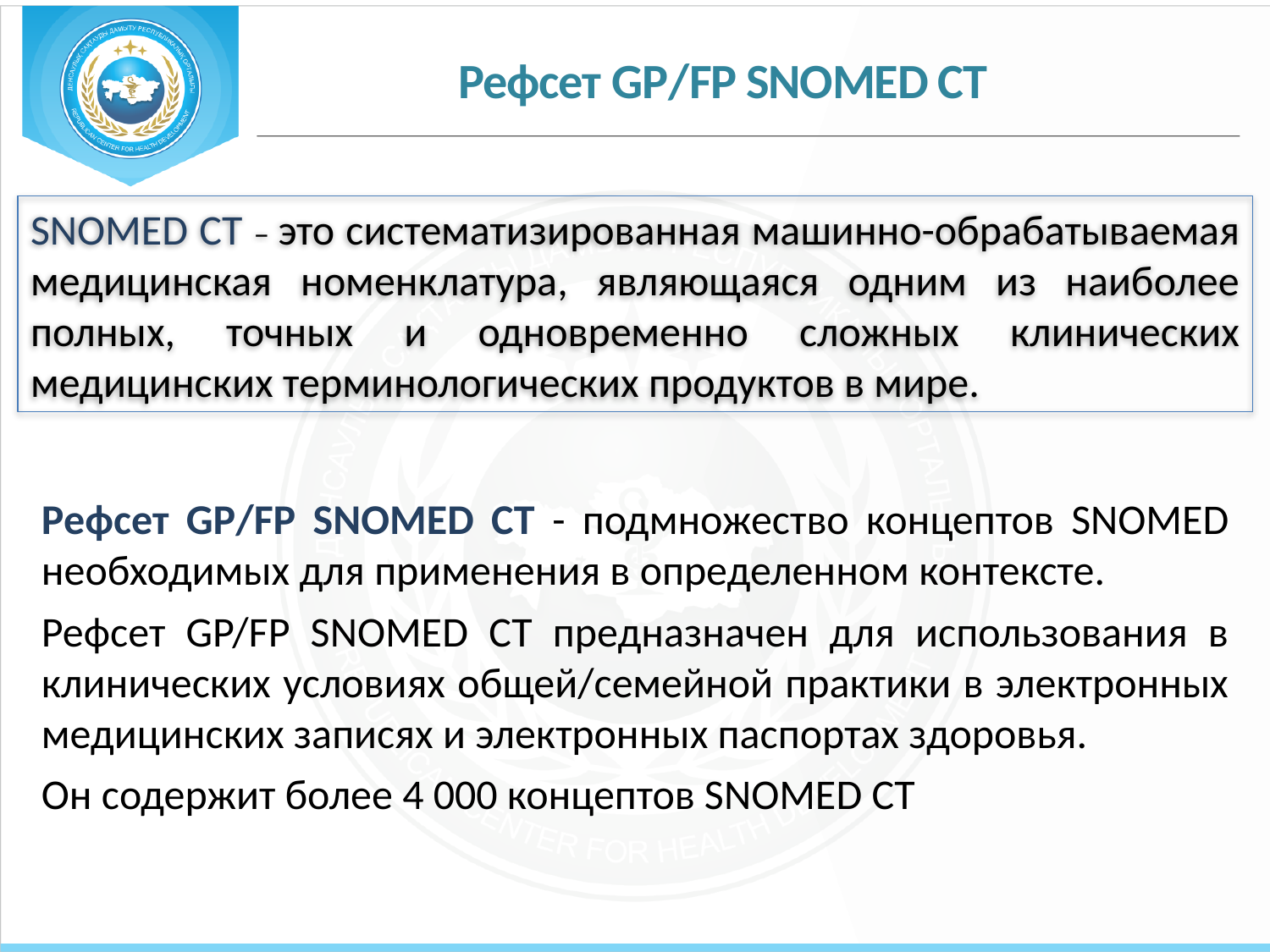

# Рефсет GP/FP SNOMED CT
SNOMED CT – это систематизированная машинно-обрабатываемая медицинская номенклатура, являющаяся одним из наиболее полных, точных и одновременно сложных клинических медицинских терминологических продуктов в мире.
Рефсет GP/FP SNOMED CT - подмножество концептов SNOMED необходимых для применения в определенном контексте.
Рефсет GP/FP SNOMED CT предназначен для использования в клинических условиях общей/семейной практики в электронных медицинских записях и электронных паспортах здоровья.
Он содержит более 4 000 концептов SNOMED CT